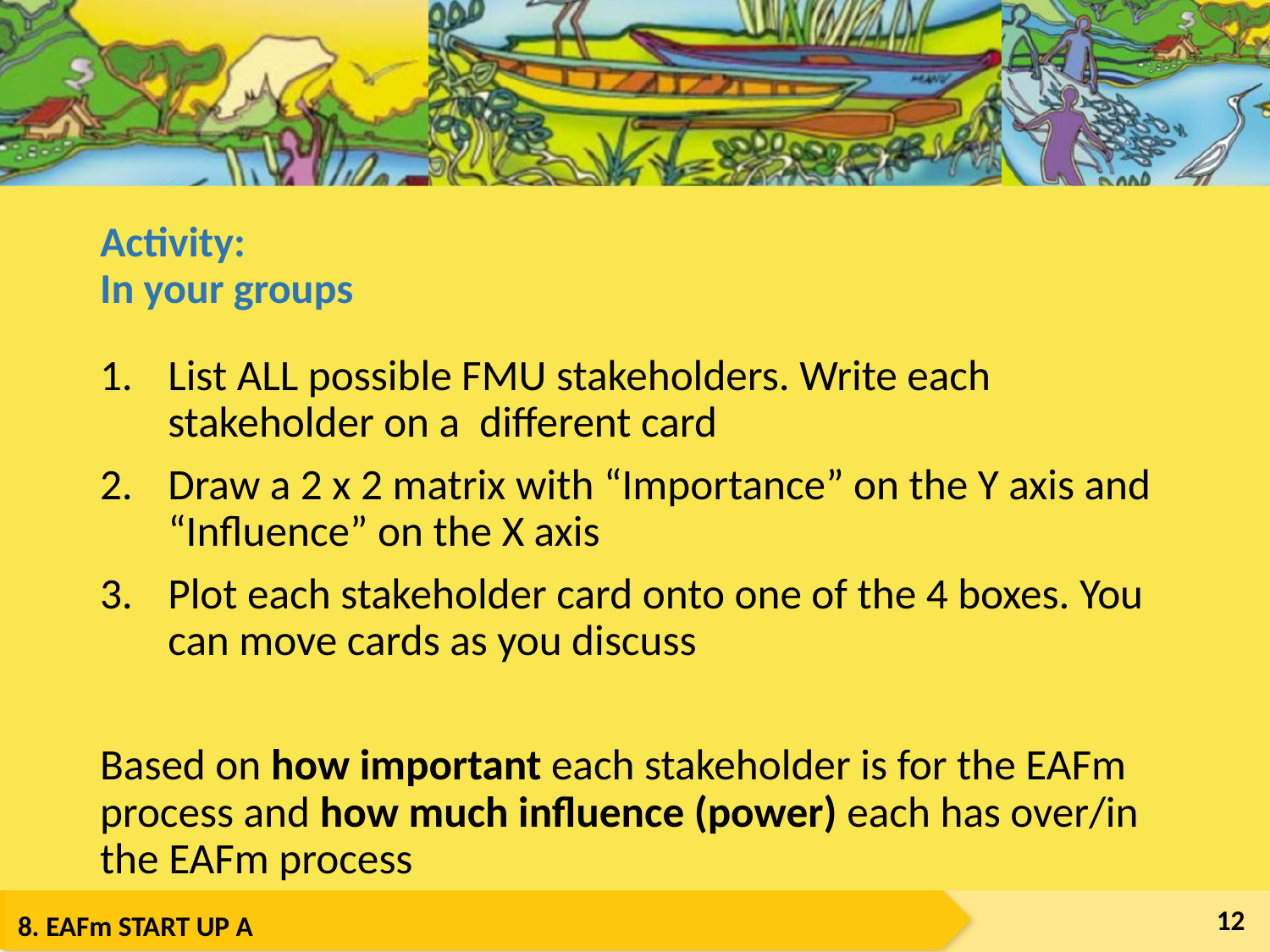

# Activity: In your groups
List ALL possible FMU stakeholders. Write each stakeholder on a  different card
Draw a 2 x 2 matrix with “Importance” on the Y axis and “Influence” on the X axis
Plot each stakeholder card onto one of the 4 boxes. You can move cards as you discuss

Based on how important each stakeholder is for the EAFm process and how much influence (power) each has over/in the EAFm process
12